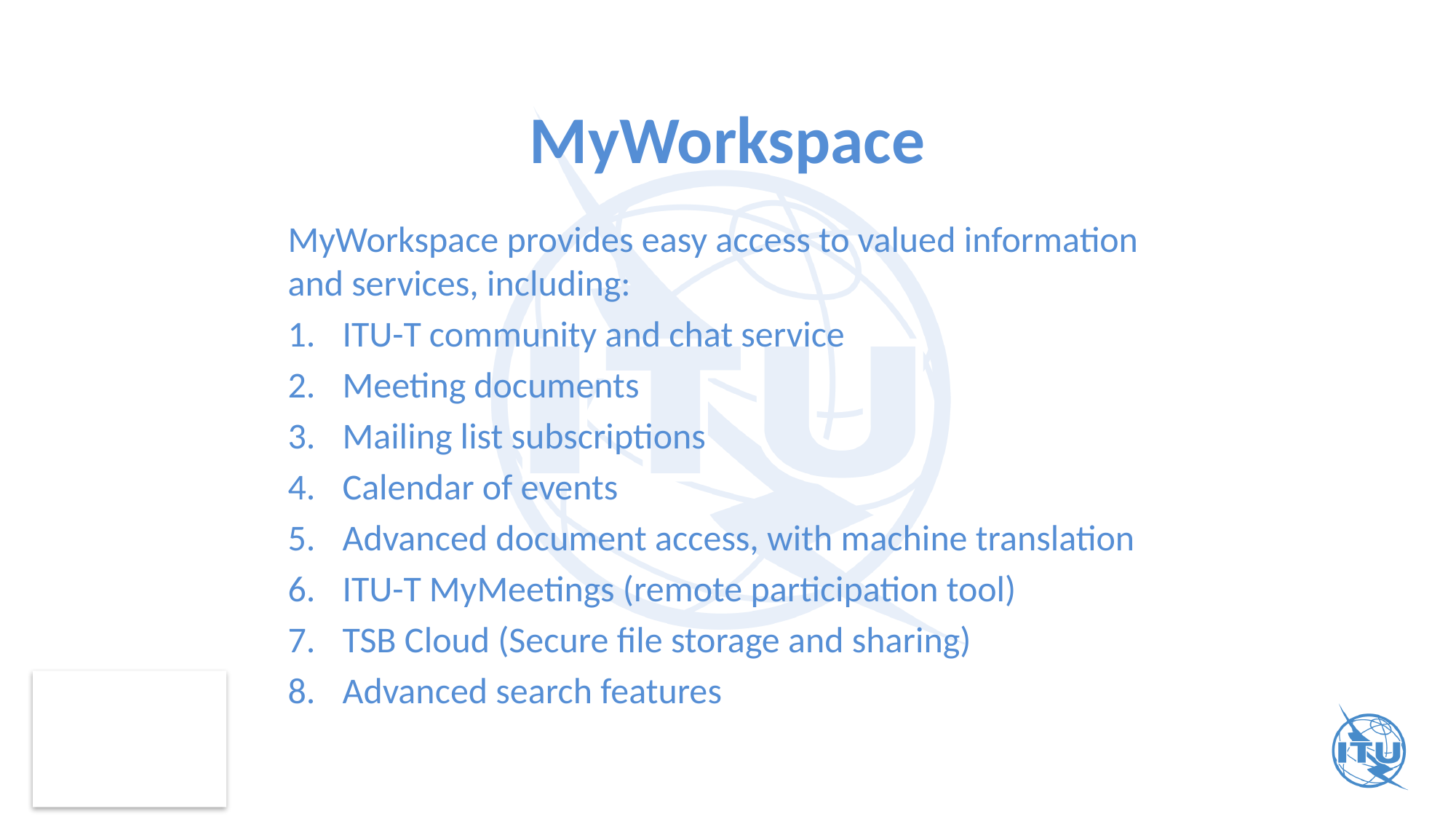

# MyWorkspace
MyWorkspace provides easy access to valued information and services, including:
ITU-T community and chat service
Meeting documents
Mailing list subscriptions
Calendar of events
Advanced document access, with machine translation
ITU-T MyMeetings (remote participation tool)
TSB Cloud (Secure file storage and sharing)
Advanced search features